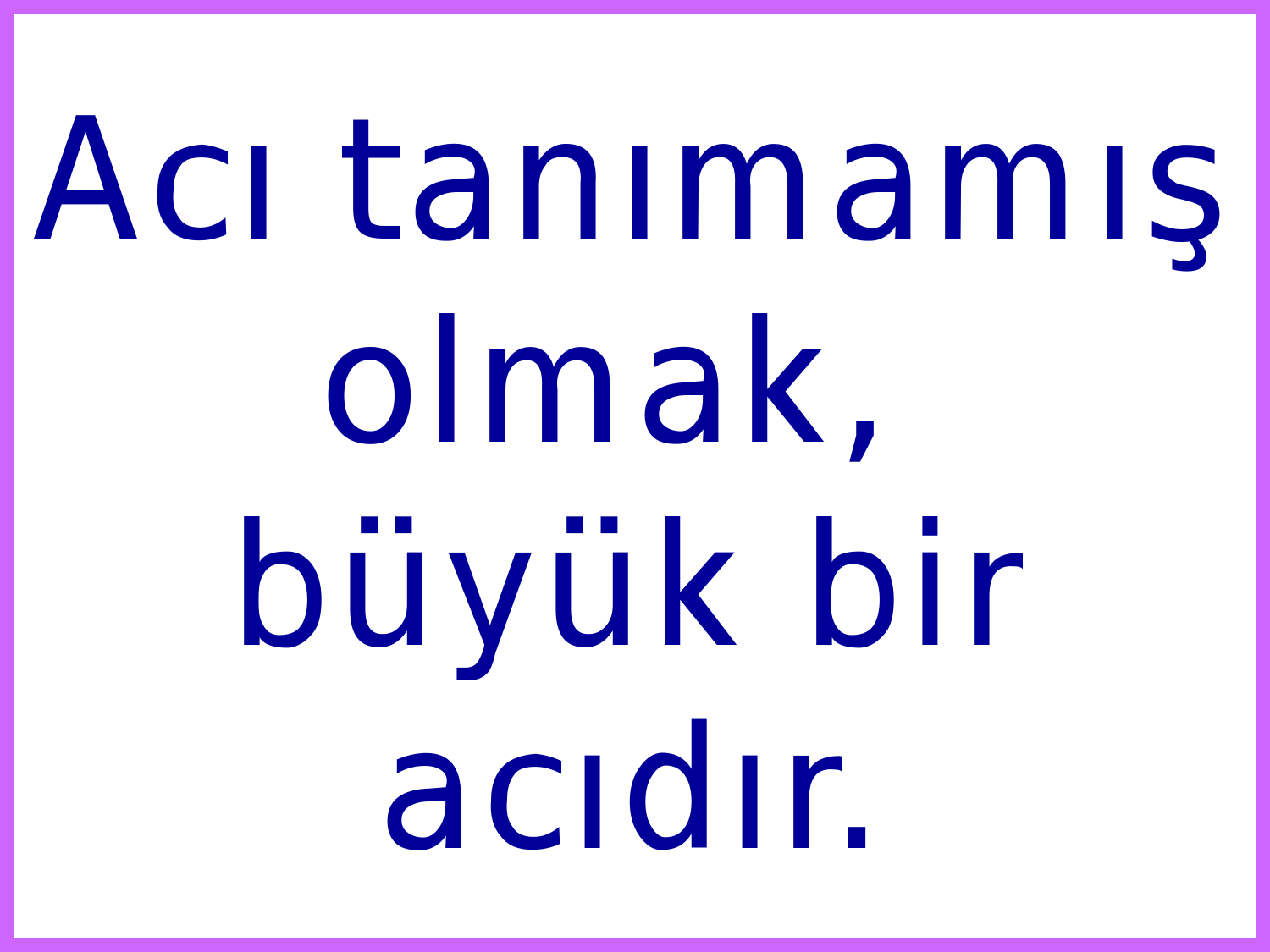

# Acı tanımamış olmak, büyük bir acıdır.